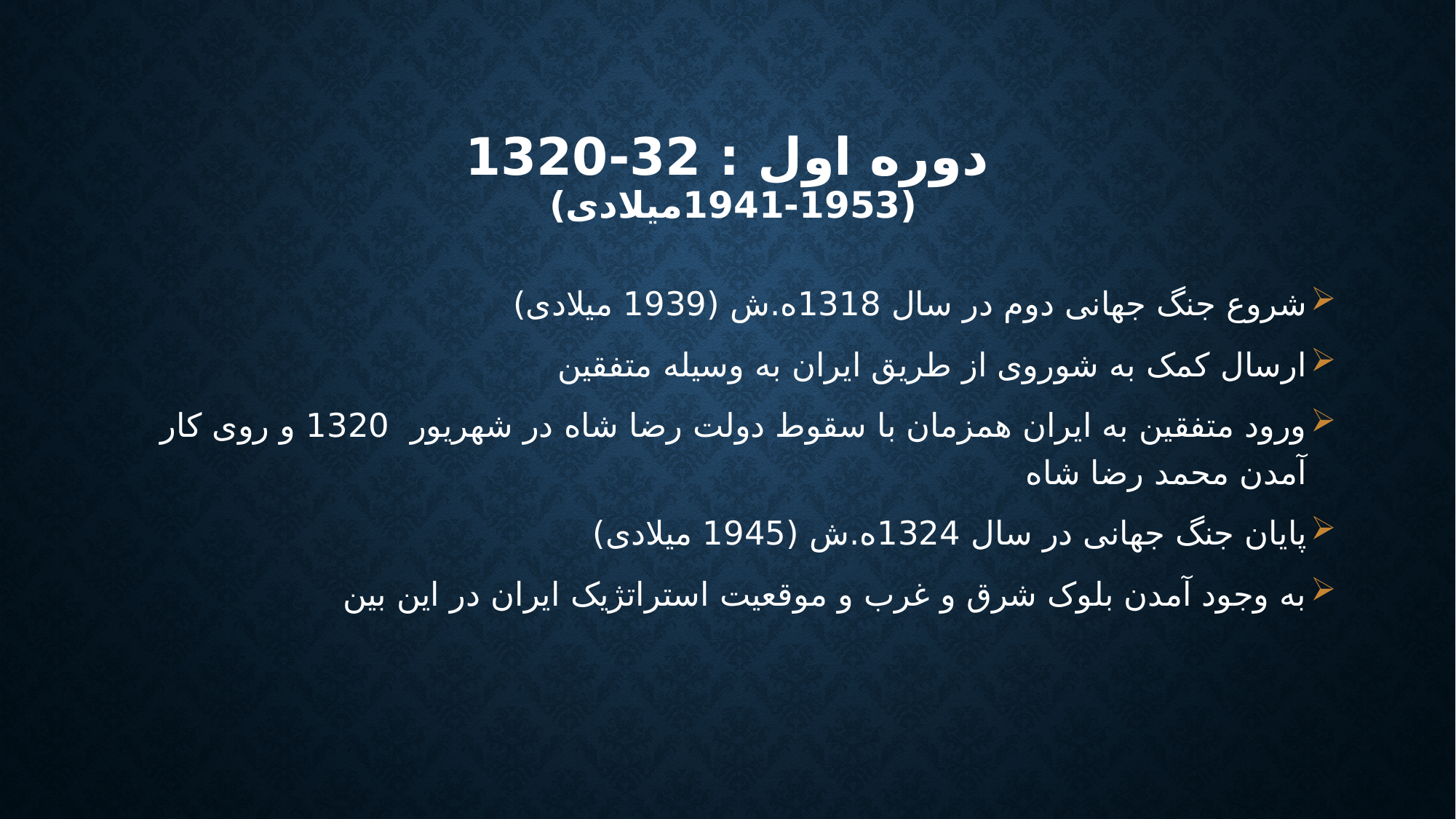

# دوره اول : 32-1320 (1953-1941میلادی)
شروع جنگ جهانی دوم در سال 1318ه.ش (1939 میلادی)
ارسال کمک به شوروی از طریق ایران به وسیله متفقین
ورود متفقین به ایران همزمان با سقوط دولت رضا شاه در شهریور  1320 و روی کار آمدن محمد رضا شاه
پایان جنگ جهانی در سال 1324ه.ش (1945 میلادی)
به وجود آمدن بلوک شرق و غرب و موقعیت استراتژیک ایران در این بین